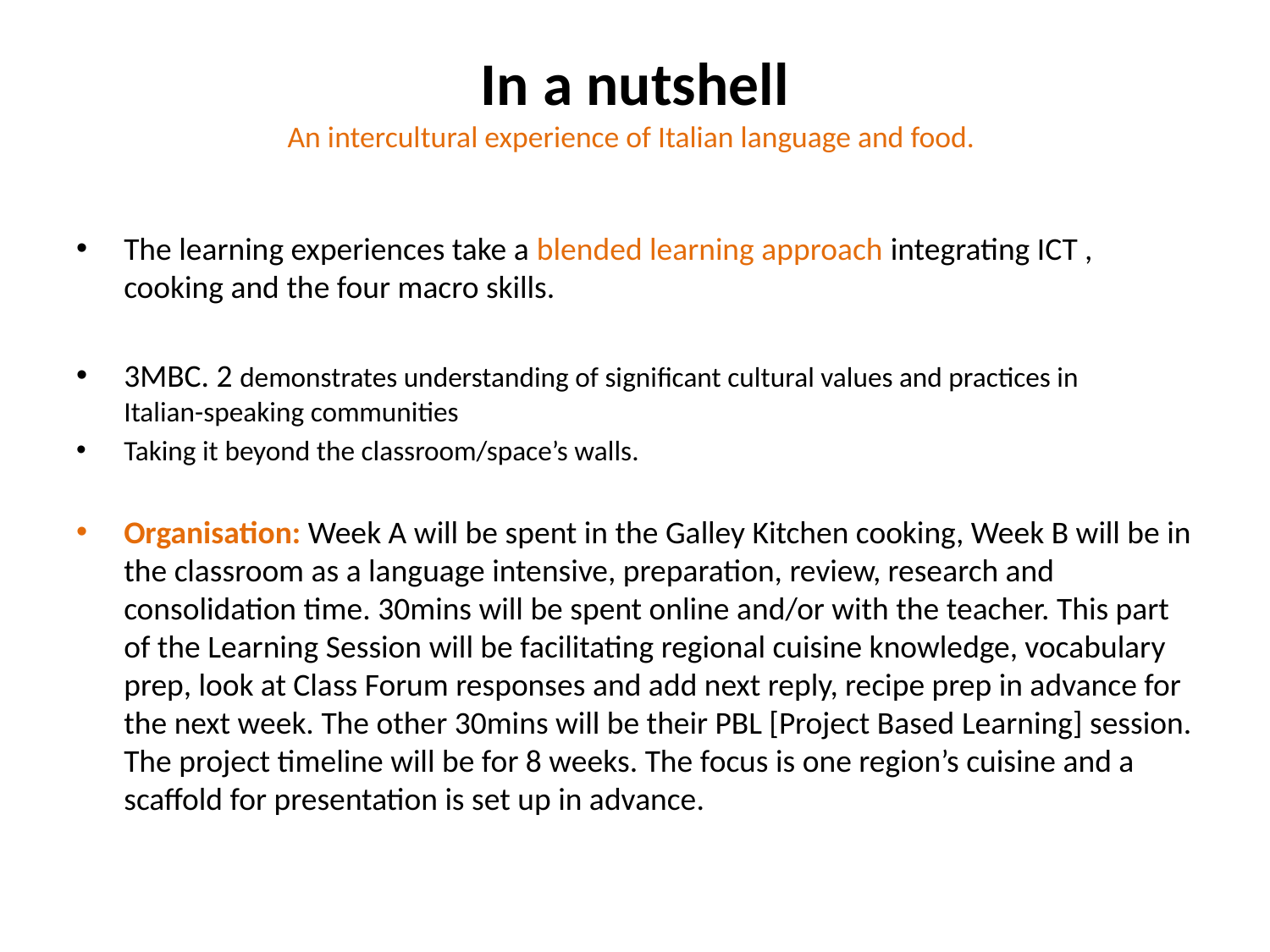

# In a nutshell An intercultural experience of Italian language and food.
The learning experiences take a blended learning approach integrating ICT , cooking and the four macro skills.

3MBC. 2 demonstrates understanding of significant cultural values and practices in       	       Italian-speaking communities
Taking it beyond the classroom/space’s walls.

Organisation: Week A will be spent in the Galley Kitchen cooking, Week B will be in the classroom as a language intensive, preparation, review, research and consolidation time. 30mins will be spent online and/or with the teacher. This part of the Learning Session will be facilitating regional cuisine knowledge, vocabulary prep, look at Class Forum responses and add next reply, recipe prep in advance for the next week. The other 30mins will be their PBL [Project Based Learning] session. The project timeline will be for 8 weeks. The focus is one region’s cuisine and a scaffold for presentation is set up in advance.